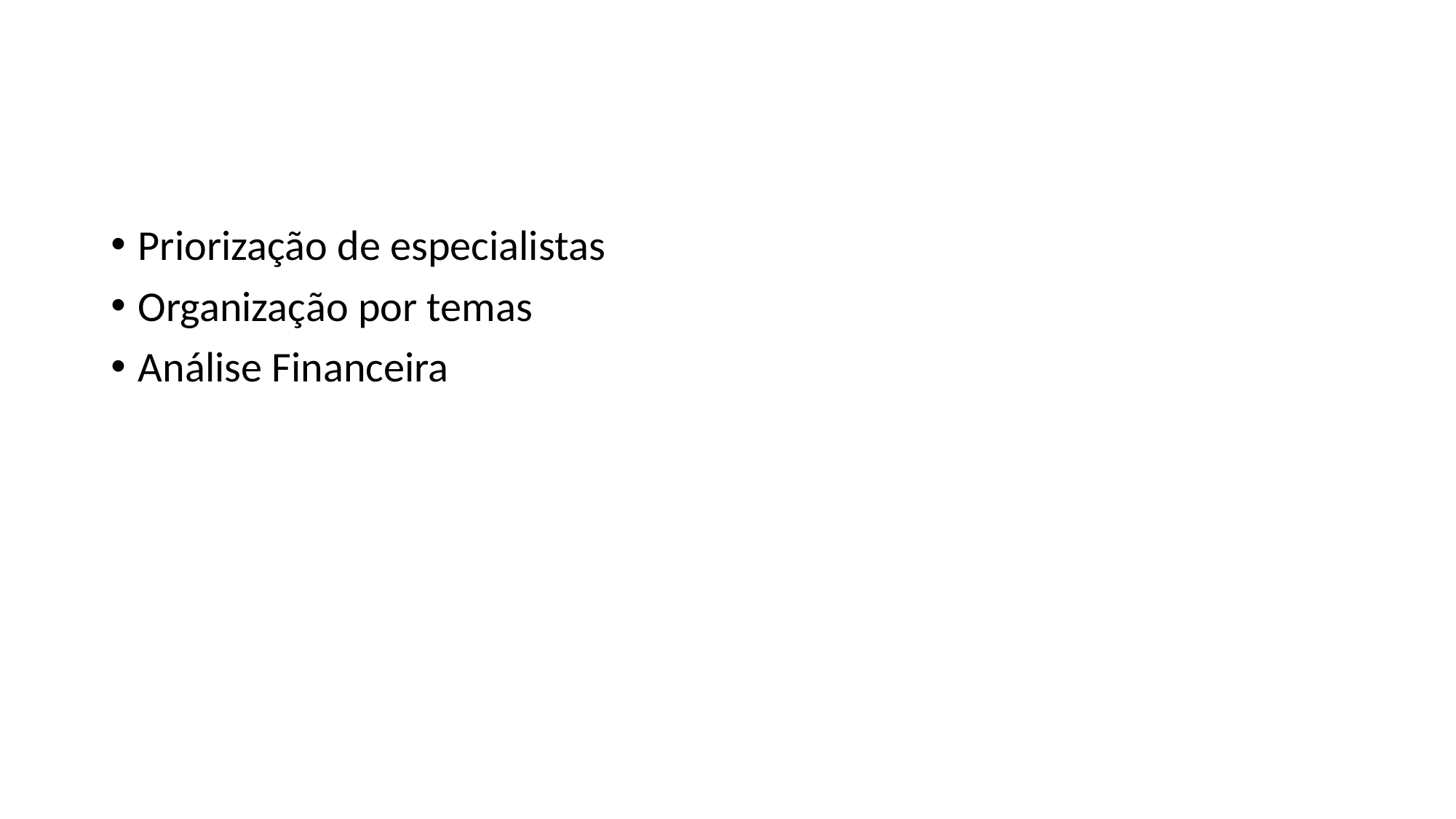

#
Priorização de especialistas
Organização por temas
Análise Financeira